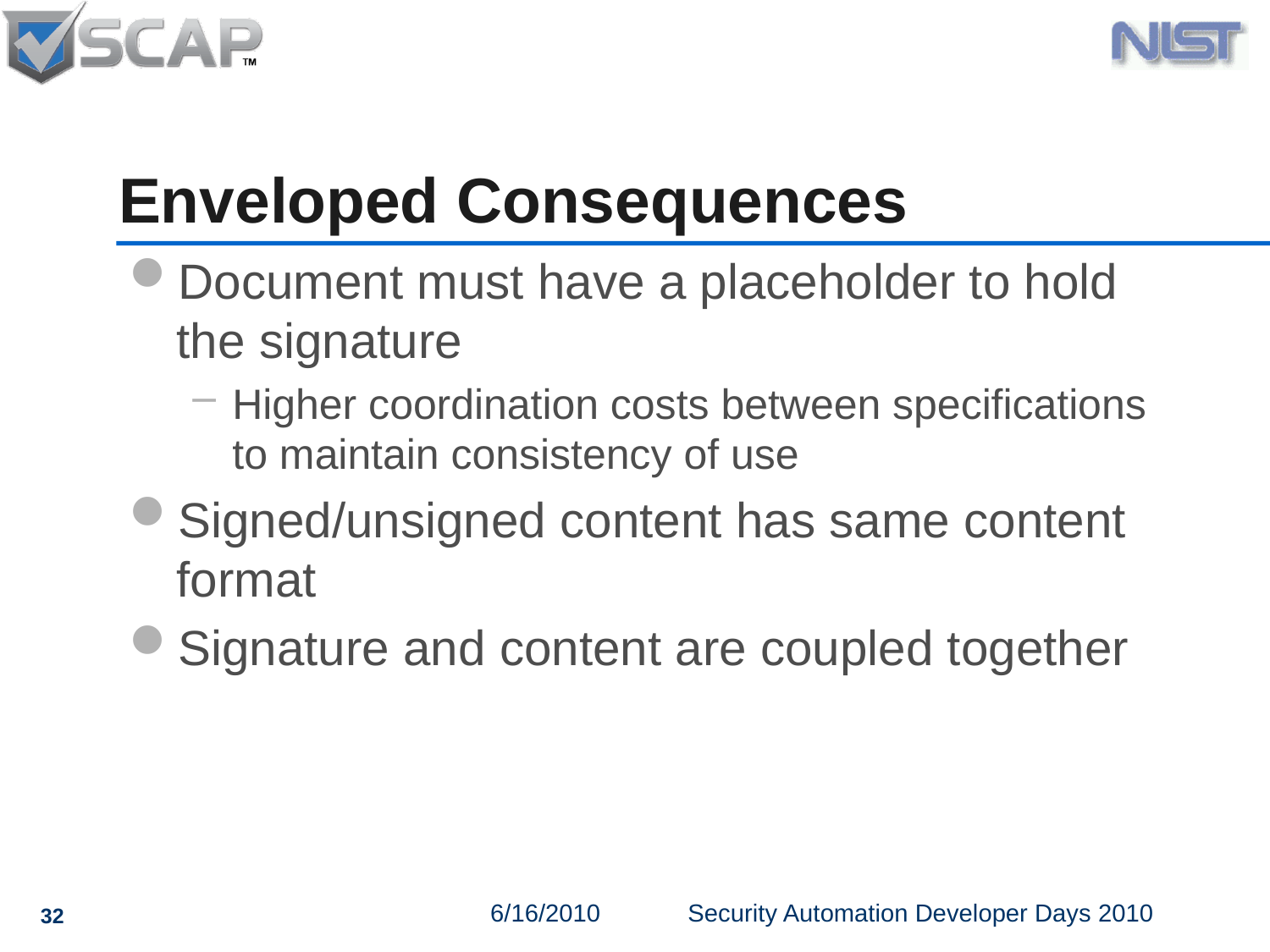

# Enveloped Consequences
Document must have a placeholder to hold the signature
Higher coordination costs between specifications to maintain consistency of use
Signed/unsigned content has same content format
Signature and content are coupled together
32
6/16/2010
Security Automation Developer Days 2010